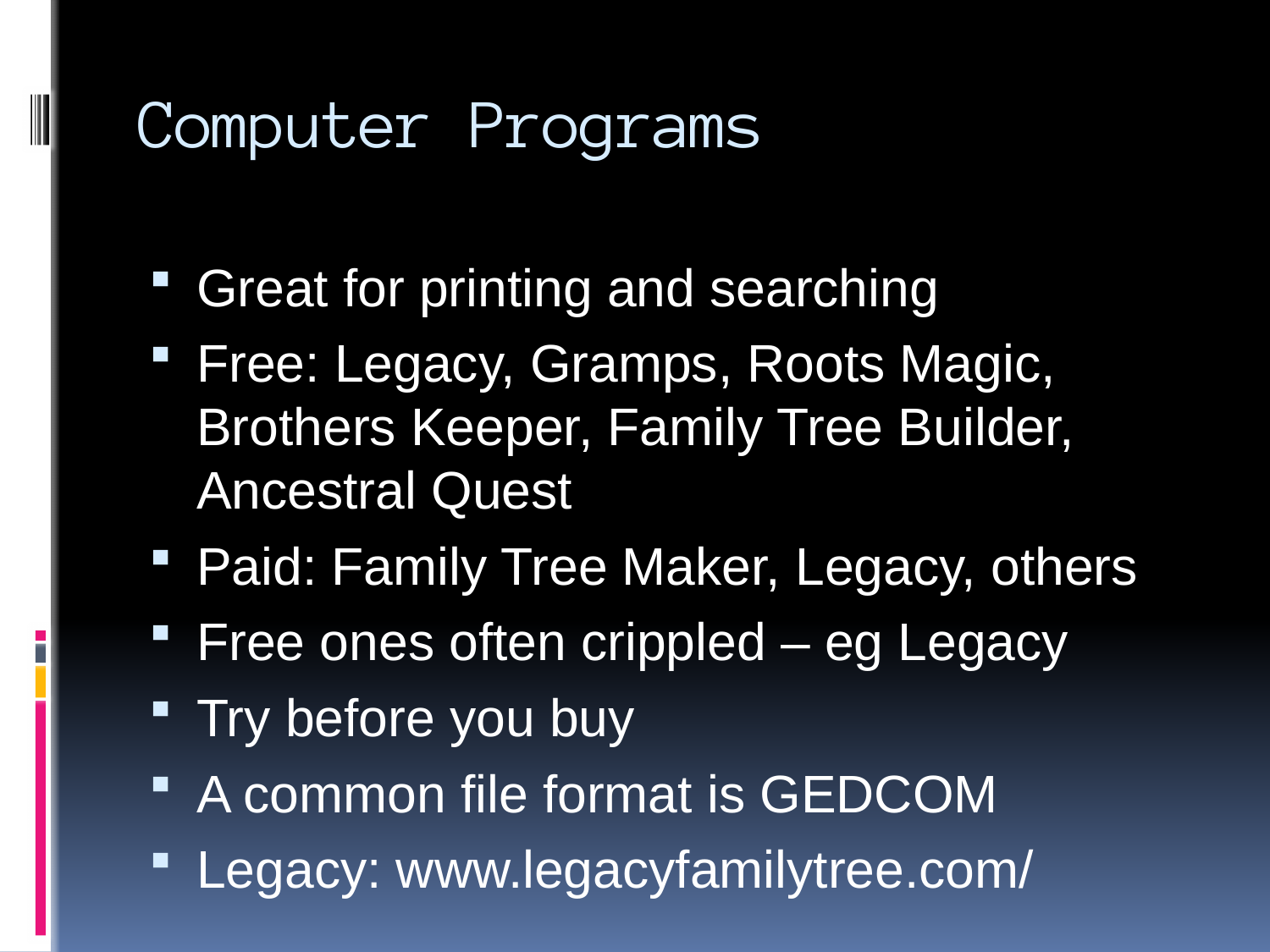

# Computer Programs
Great for printing and searching
Free: Legacy, Gramps, Roots Magic, Brothers Keeper, Family Tree Builder, Ancestral Quest
Paid: Family Tree Maker, Legacy, others
Free ones often crippled – eg Legacy
Try before you buy
A common file format is GEDCOM
Legacy: www.legacyfamilytree.com/